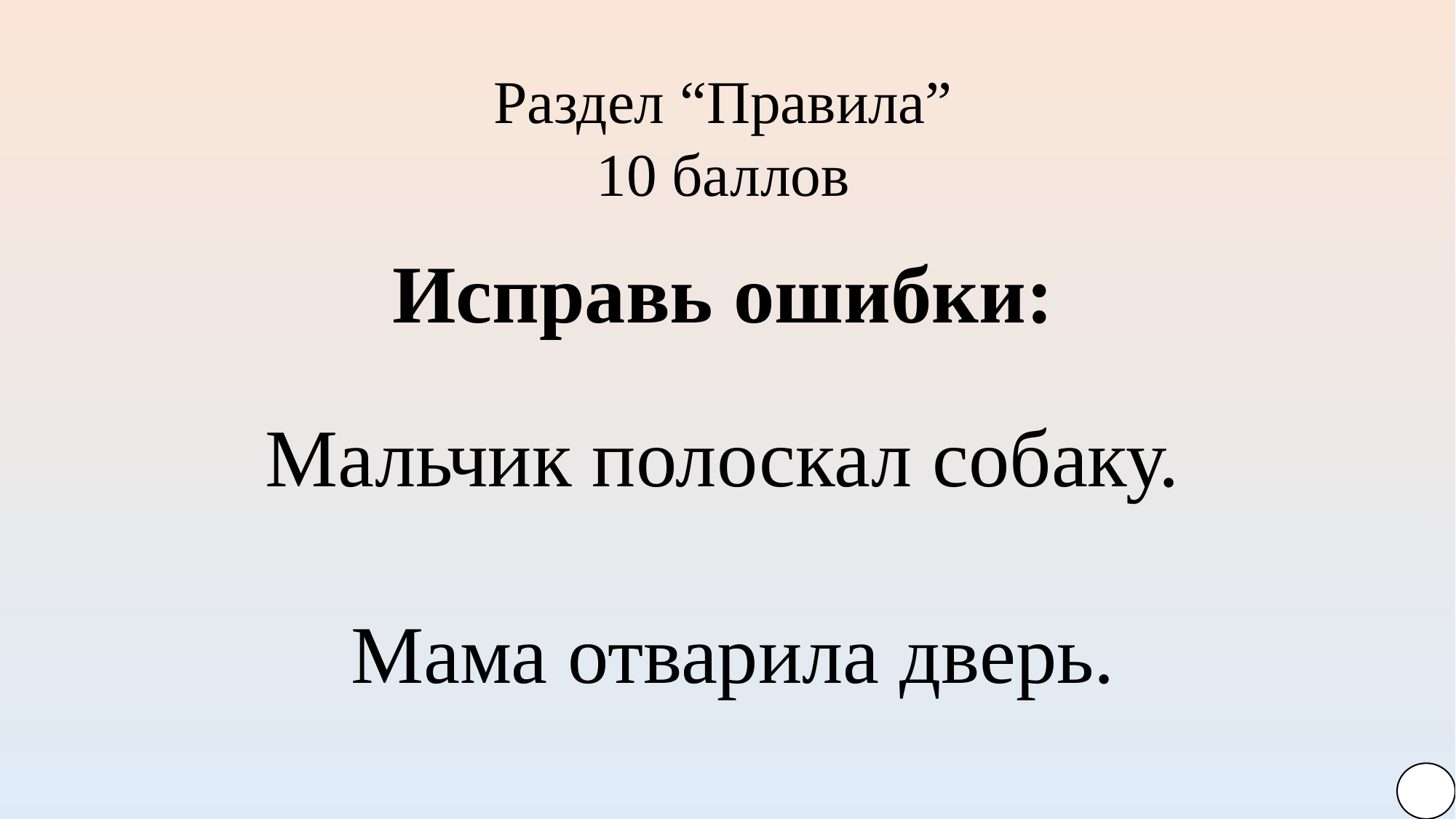

Раздел “Правила”
10 баллов

Исправь ошибки:

Мальчик полоскал собаку.

 Мама отварила дверь.